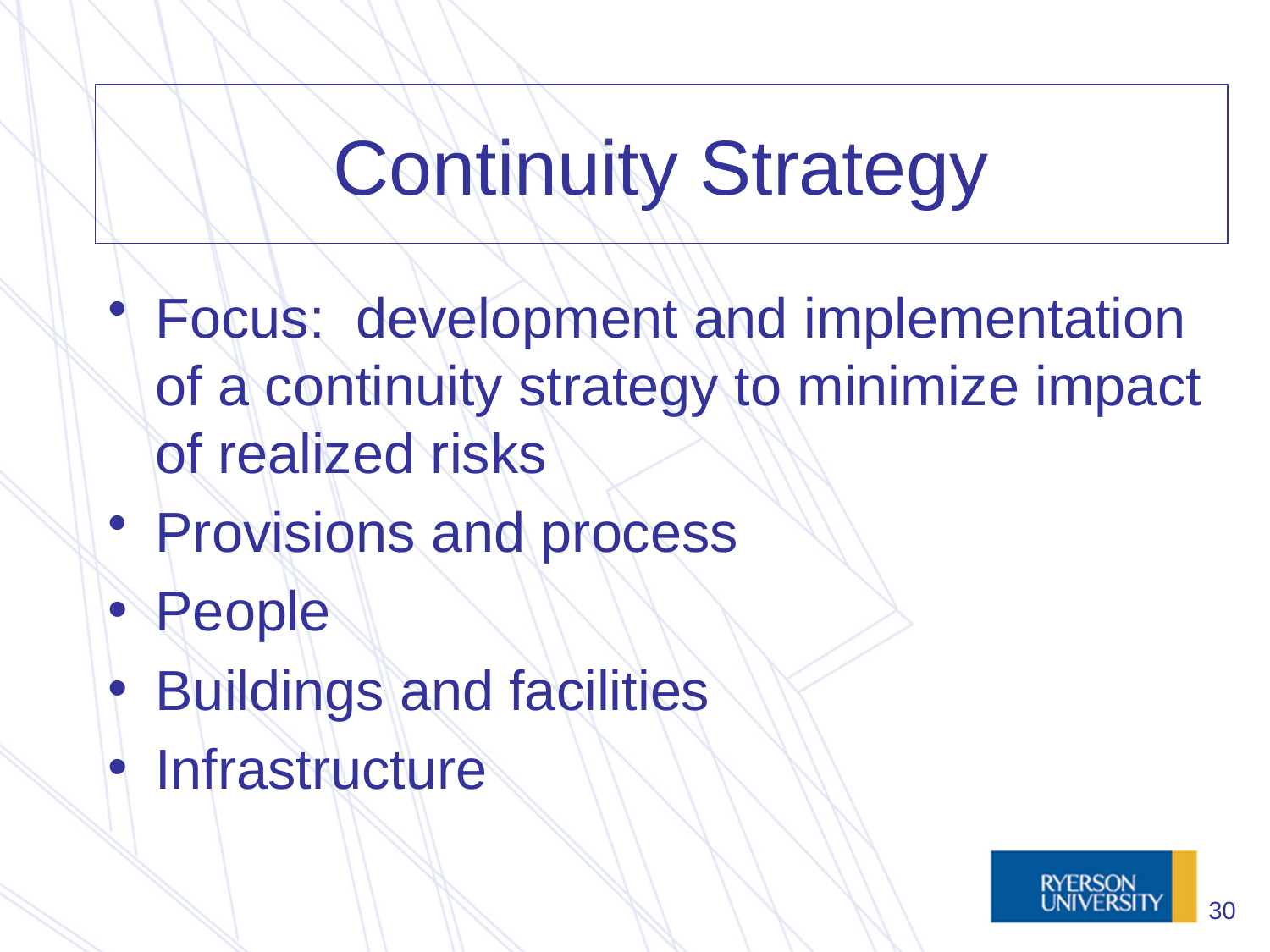

# Continuity Strategy
Focus:  development and implementation of a continuity strategy to minimize impact of realized risks
Provisions and process
People
Buildings and facilities
Infrastructure

30